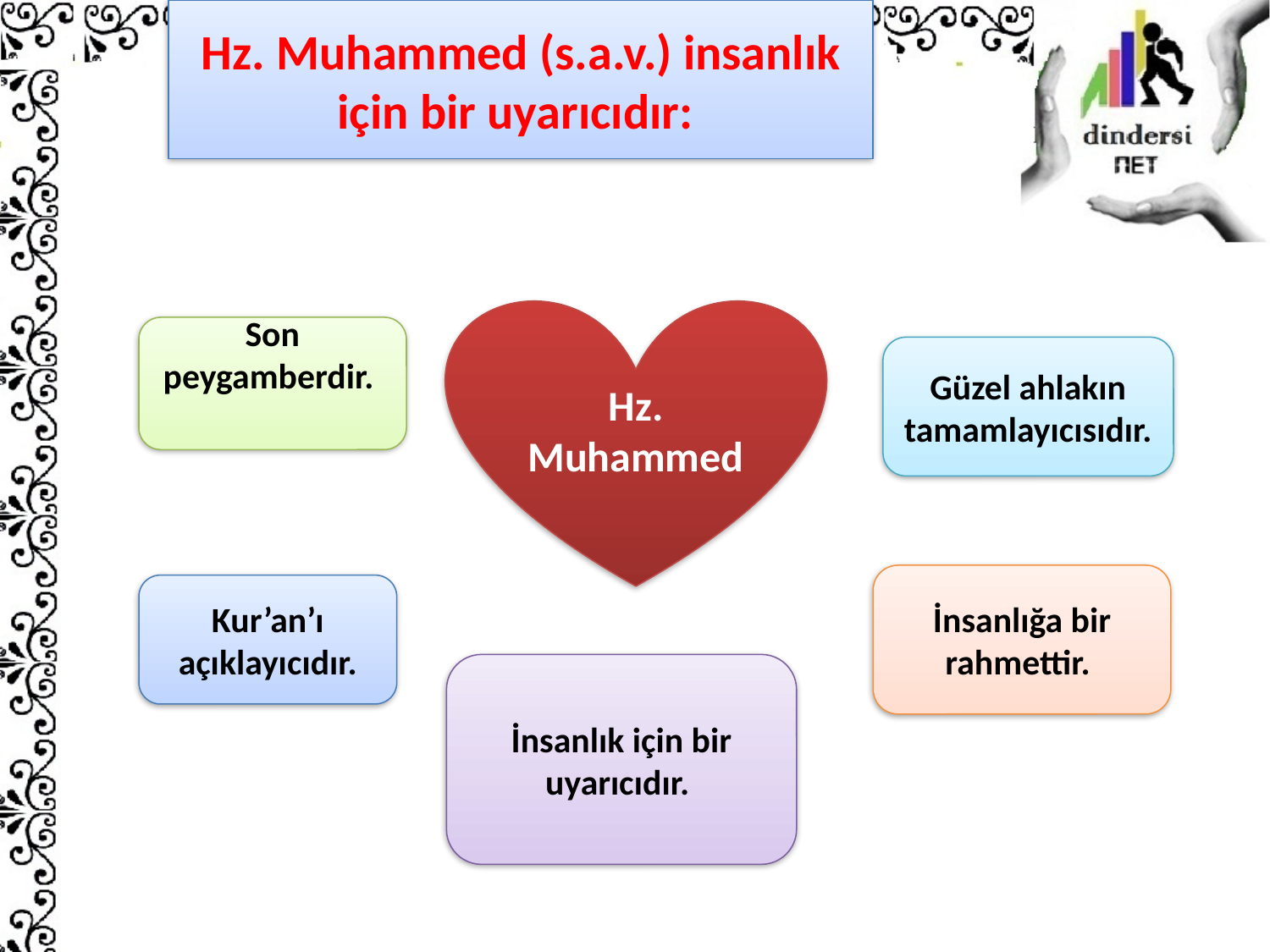

# Hz. Muhammed (s.a.v.) insanlık için bir uyarıcıdır:
Hz. Muhammed
Son peygamberdir.

Güzel ahlakın tamamlayıcısıdır.
İnsanlığa bir rahmettir.
Kur’an’ı açıklayıcıdır.
İnsanlık için bir uyarıcıdır.